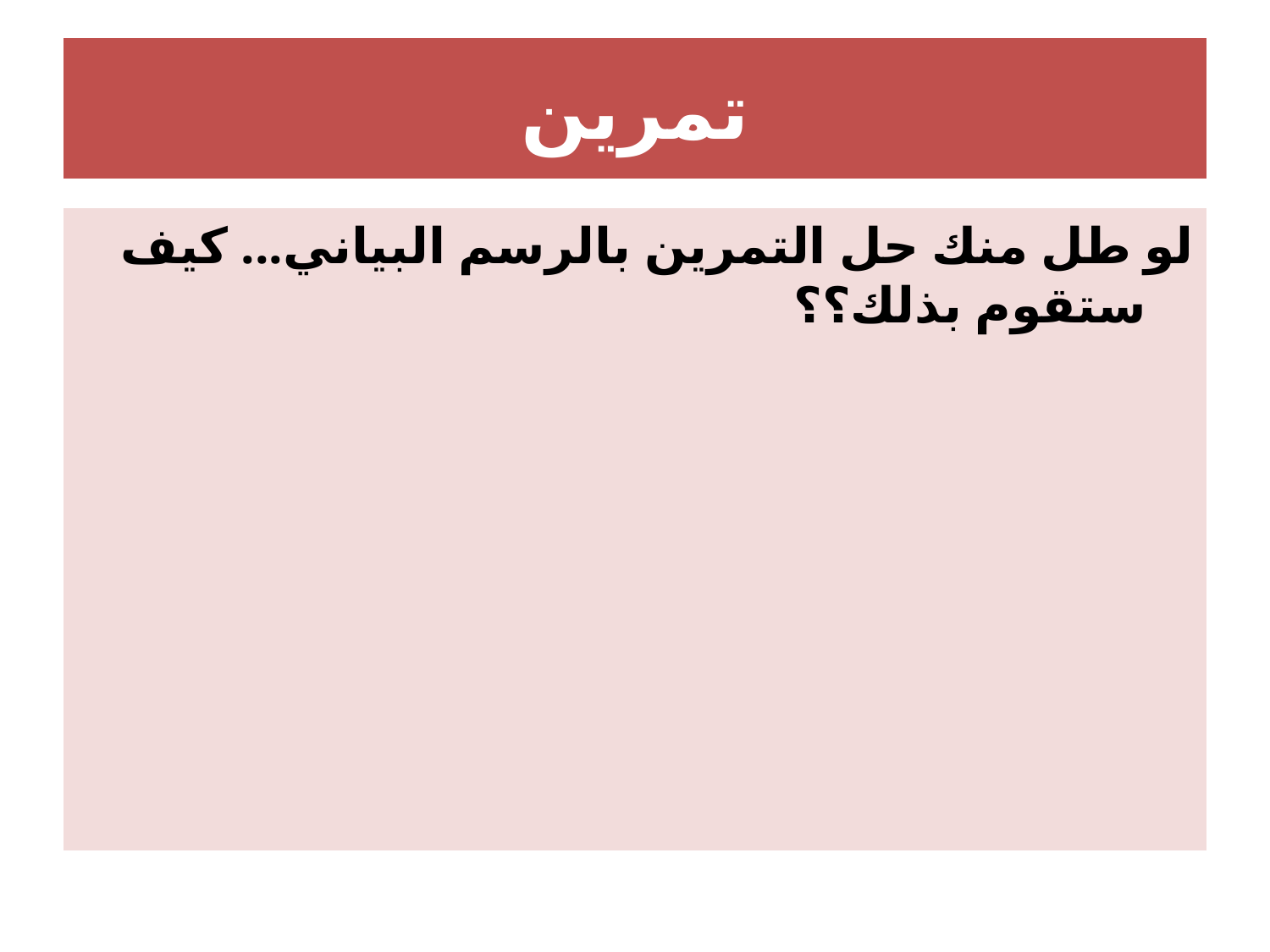

# تمرين
لو طل منك حل التمرين بالرسم البياني... كيف ستقوم بذلك؟؟